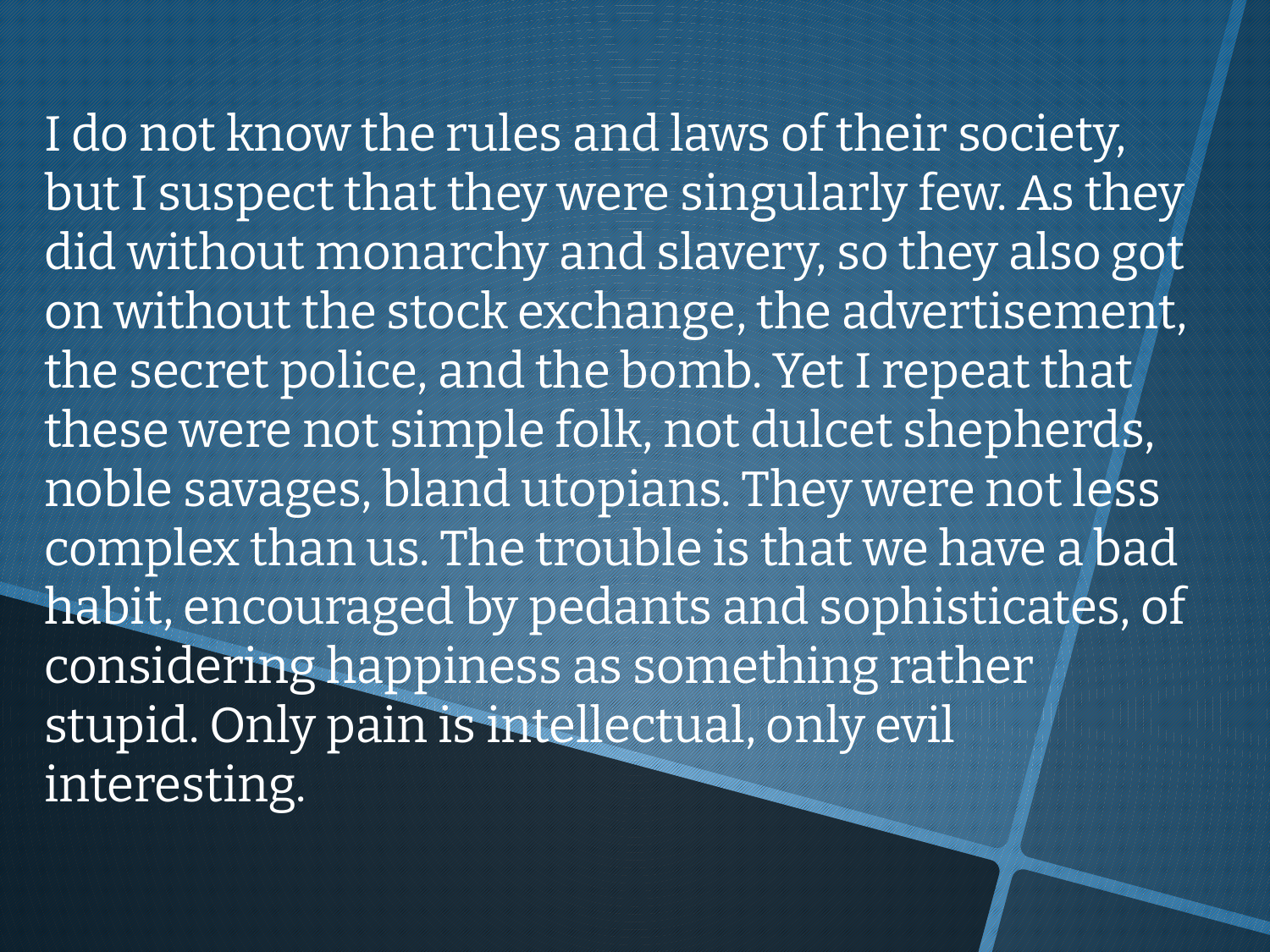

I do not know the rules and laws of their society, but I suspect that they were singularly few. As they did without monarchy and slavery, so they also got on without the stock exchange, the advertisement, the secret police, and the bomb. Yet I repeat that these were not simple folk, not dulcet shepherds, noble savages, bland utopians. They were not less complex than us. The trouble is that we have a bad habit, encouraged by pedants and sophisticates, of considering happiness as something rather stupid. Only pain is intellectual, only evil interesting.